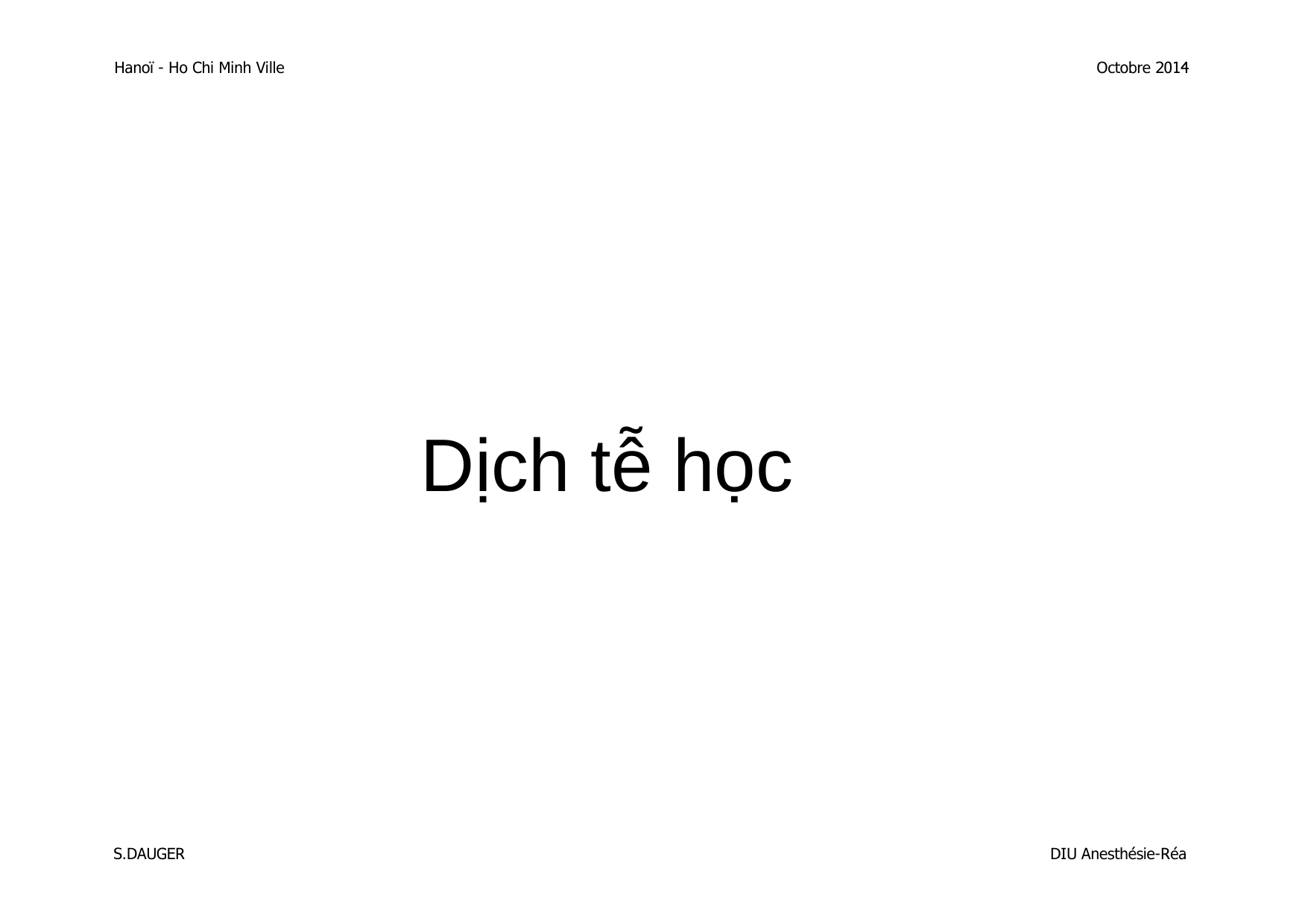

Hanoï - Ho Chi Minh Ville

Octobre 2014

Dịch tễ học
S.DAUGER

DIU Anesthésie-Réa